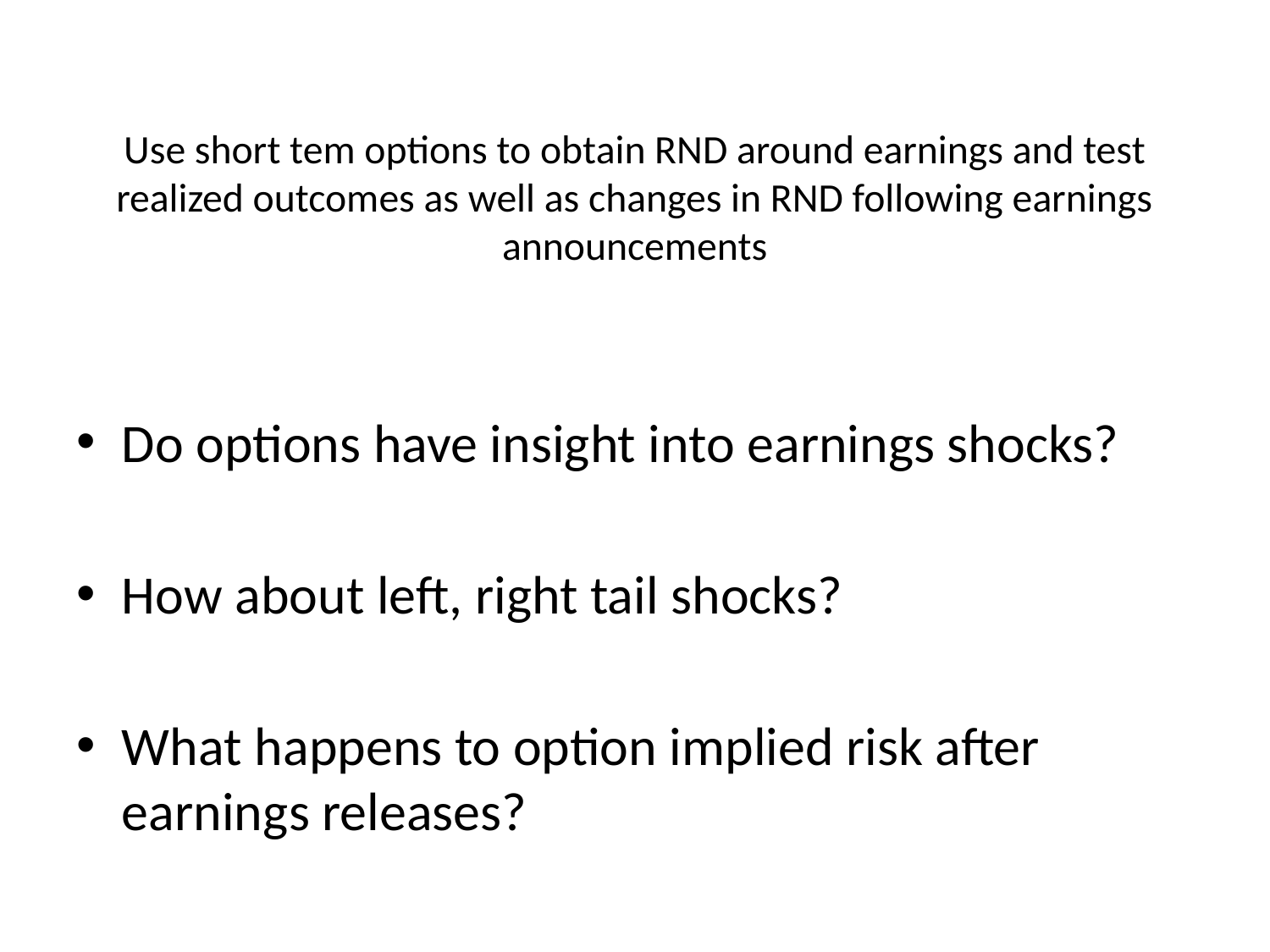

# Use short tem options to obtain RND around earnings and test realized outcomes as well as changes in RND following earnings announcements
Do options have insight into earnings shocks?

How about left, right tail shocks?

What happens to option implied risk after earnings releases?